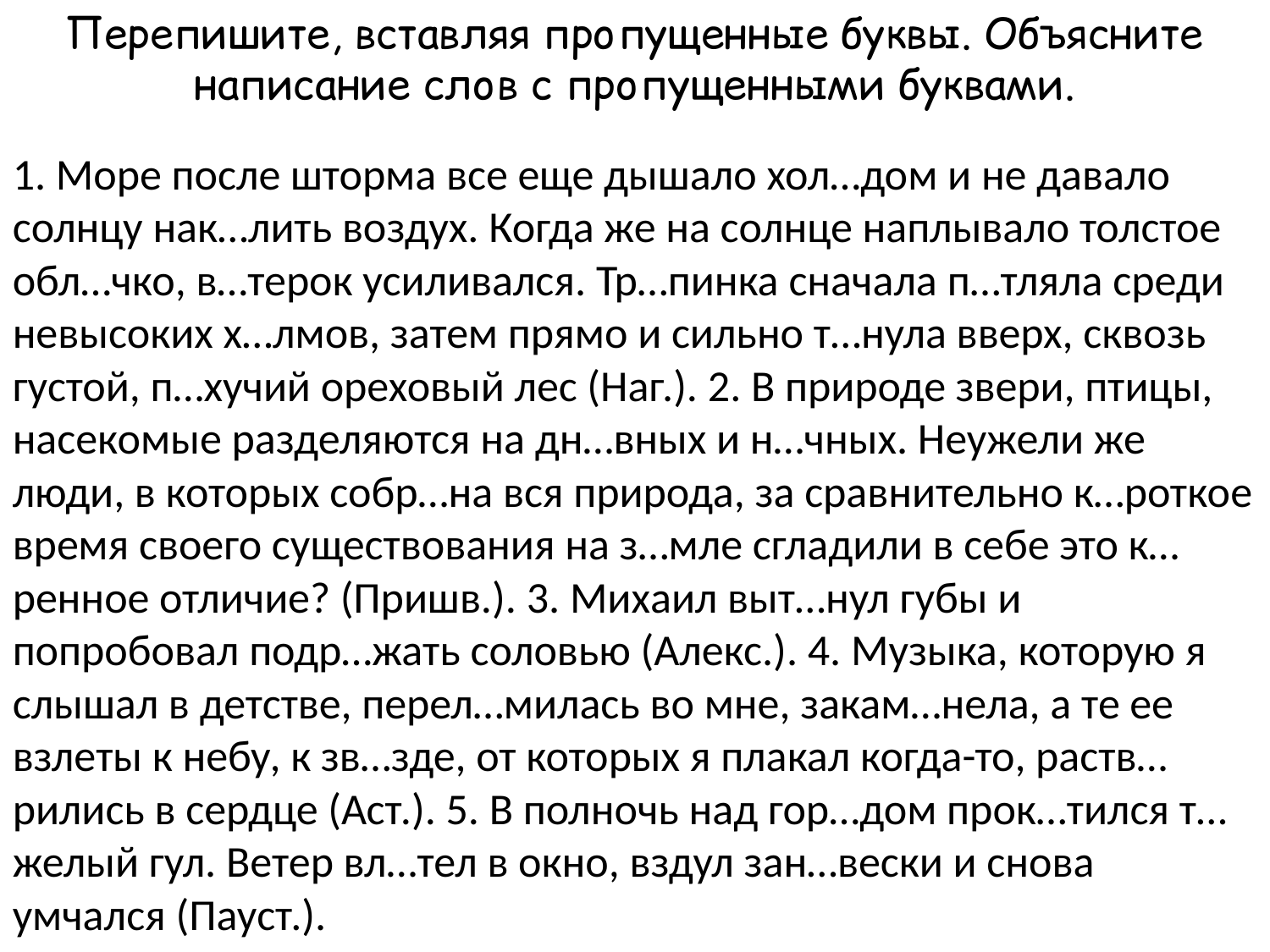

Перепишите, вставляя пропущенные буквы. Объясните написание слов с пропущенными буквами.

1. Море после шторма все еще дышало хол…дом и не давало солнцу нак…лить воздух. Когда же на солнце наплывало толстое обл…чко, в…терок усиливался. Тр…пинка сначала п…тляла среди невысоких х…лмов, затем прямо и сильно т…нула вверх, сквозь густой, п…хучий ореховый лес (Наг.). 2. В природе звери, птицы, насекомые разделяются на дн…вных и н…чных. Неужели же люди, в которых собр…на вся природа, за сравнительно к…роткое время своего существования на з…мле сгладили в себе это к…ренное отличие? (Пришв.). 3. Михаил выт…нул губы и попробовал подр…жать соловью (Алекс.). 4. Музыка, которую я слышал в детстве, перел…милась во мне, закам…нела, а те ее взлеты к небу, к зв…зде, от которых я плакал когда-то, раств…рились в сердце (Аст.). 5. В полночь над гор…дом прок…тился т…желый гул. Ветер вл…тел в окно, вздул зан…вески и снова умчался (Пауст.).